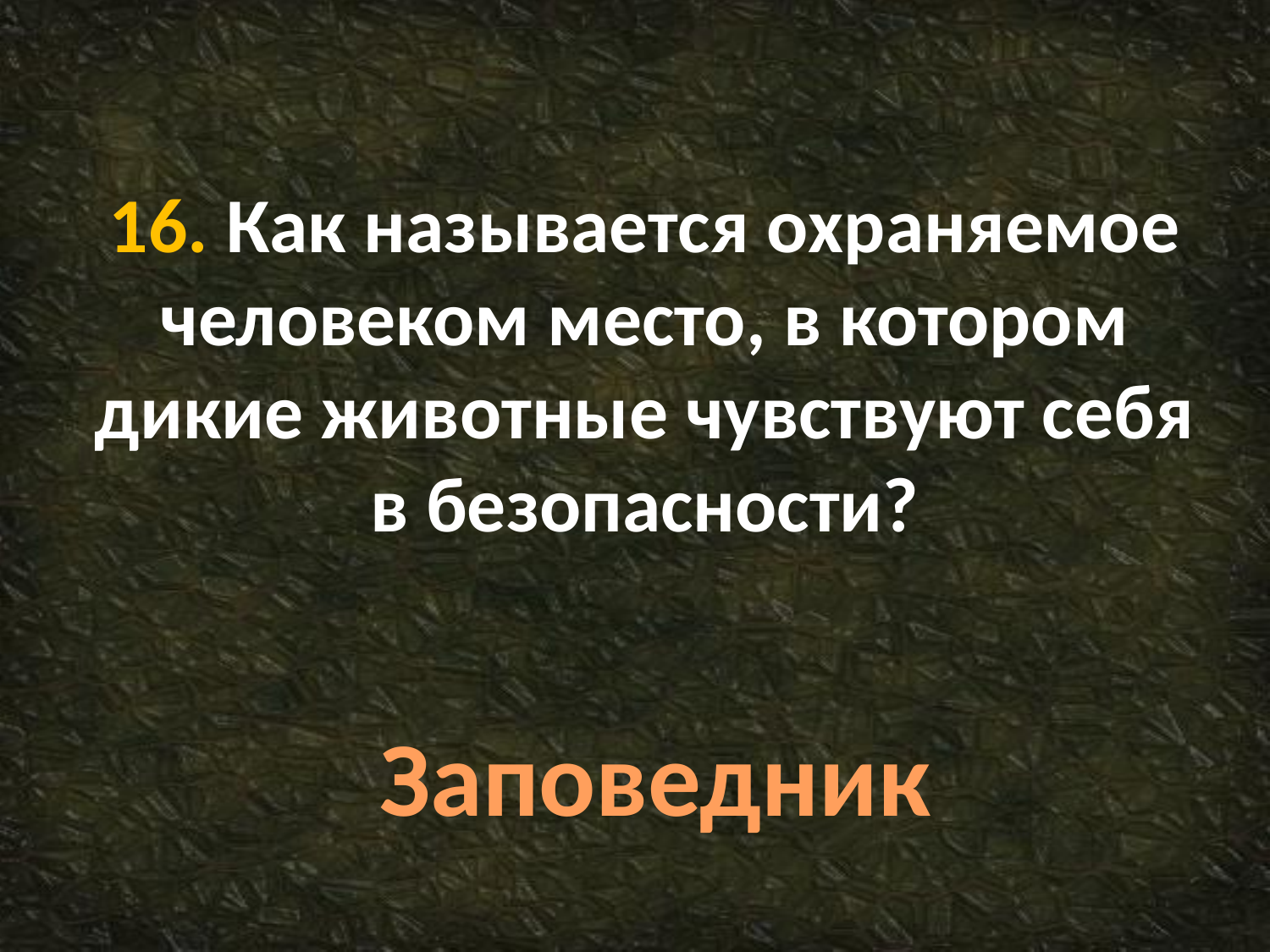

# 16. Как называется охраняемое человеком место, в котором дикие животные чувствуют себя в безопасности?
Заповедник